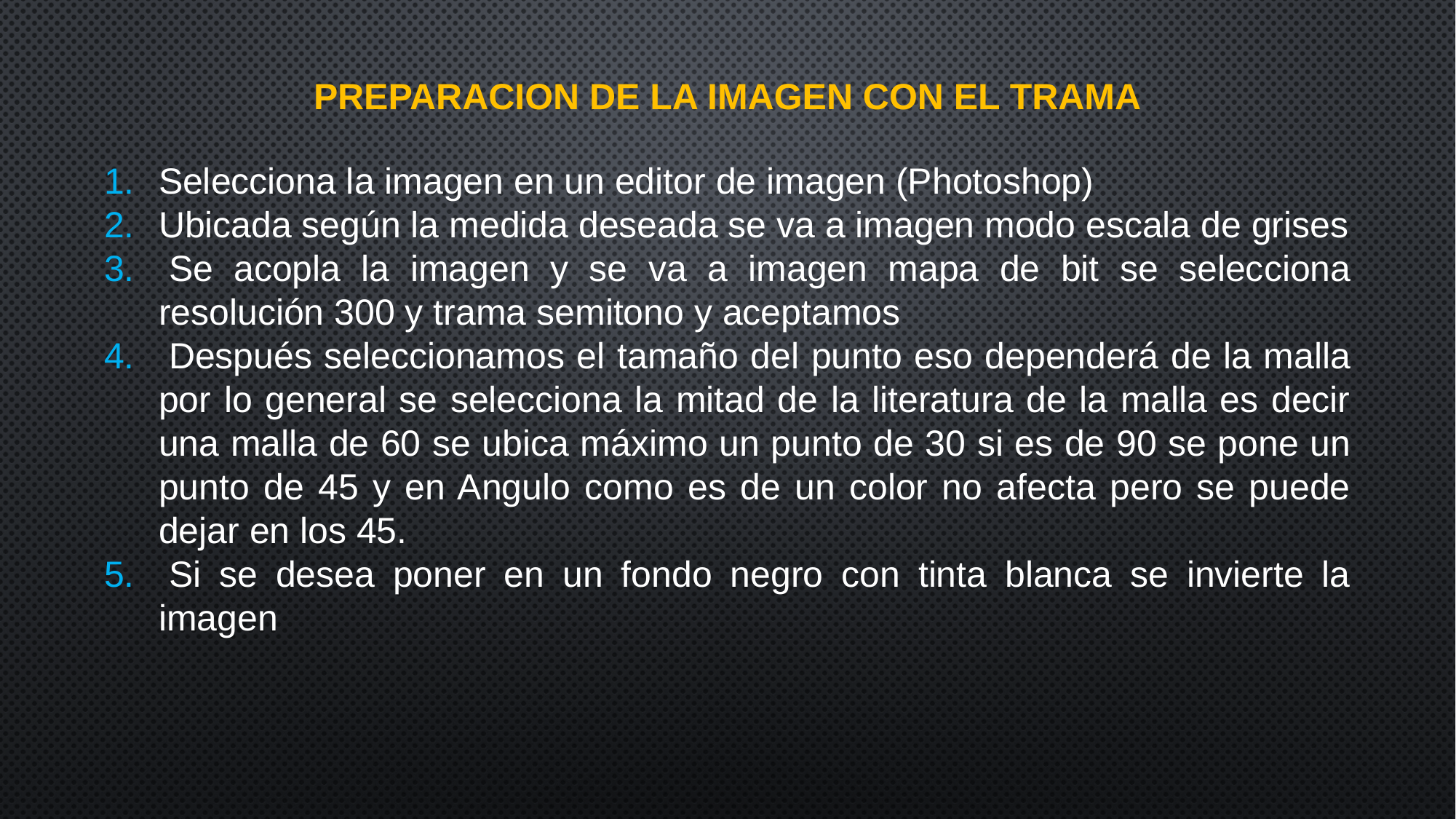

PREPARACION DE LA IMAGEN CON EL TRAMA
Selecciona la imagen en un editor de imagen (Photoshop)
Ubicada según la medida deseada se va a imagen modo escala de grises
 Se acopla la imagen y se va a imagen mapa de bit se selecciona resolución 300 y trama semitono y aceptamos
 Después seleccionamos el tamaño del punto eso dependerá de la malla por lo general se selecciona la mitad de la literatura de la malla es decir una malla de 60 se ubica máximo un punto de 30 si es de 90 se pone un punto de 45 y en Angulo como es de un color no afecta pero se puede dejar en los 45.
 Si se desea poner en un fondo negro con tinta blanca se invierte la imagen